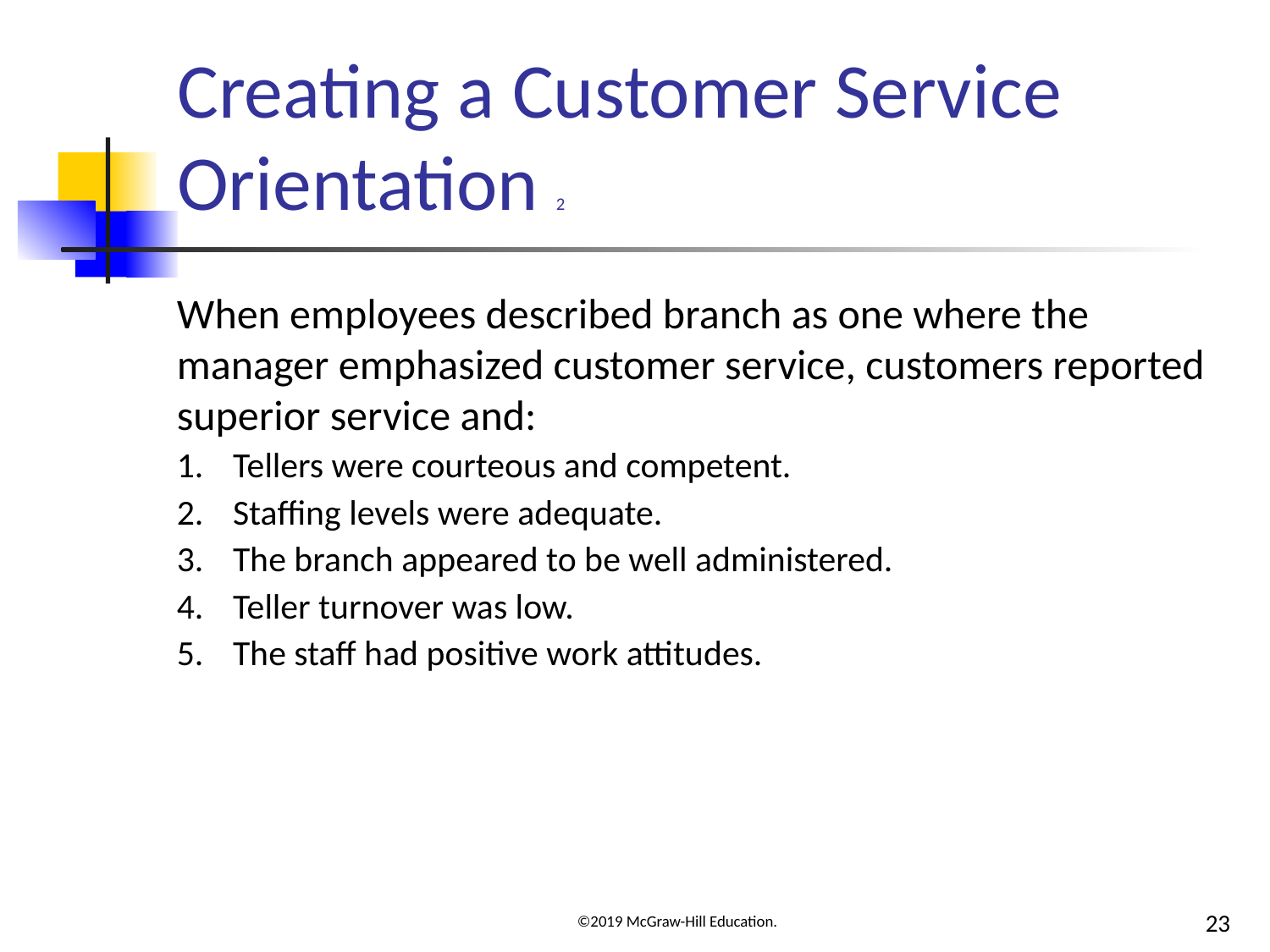

# Creating a Customer Service Orientation 2
When employees described branch as one where the manager emphasized customer service, customers reported superior service and:
Tellers were courteous and competent.
Staffing levels were adequate.
The branch appeared to be well administered.
Teller turnover was low.
The staff had positive work attitudes.